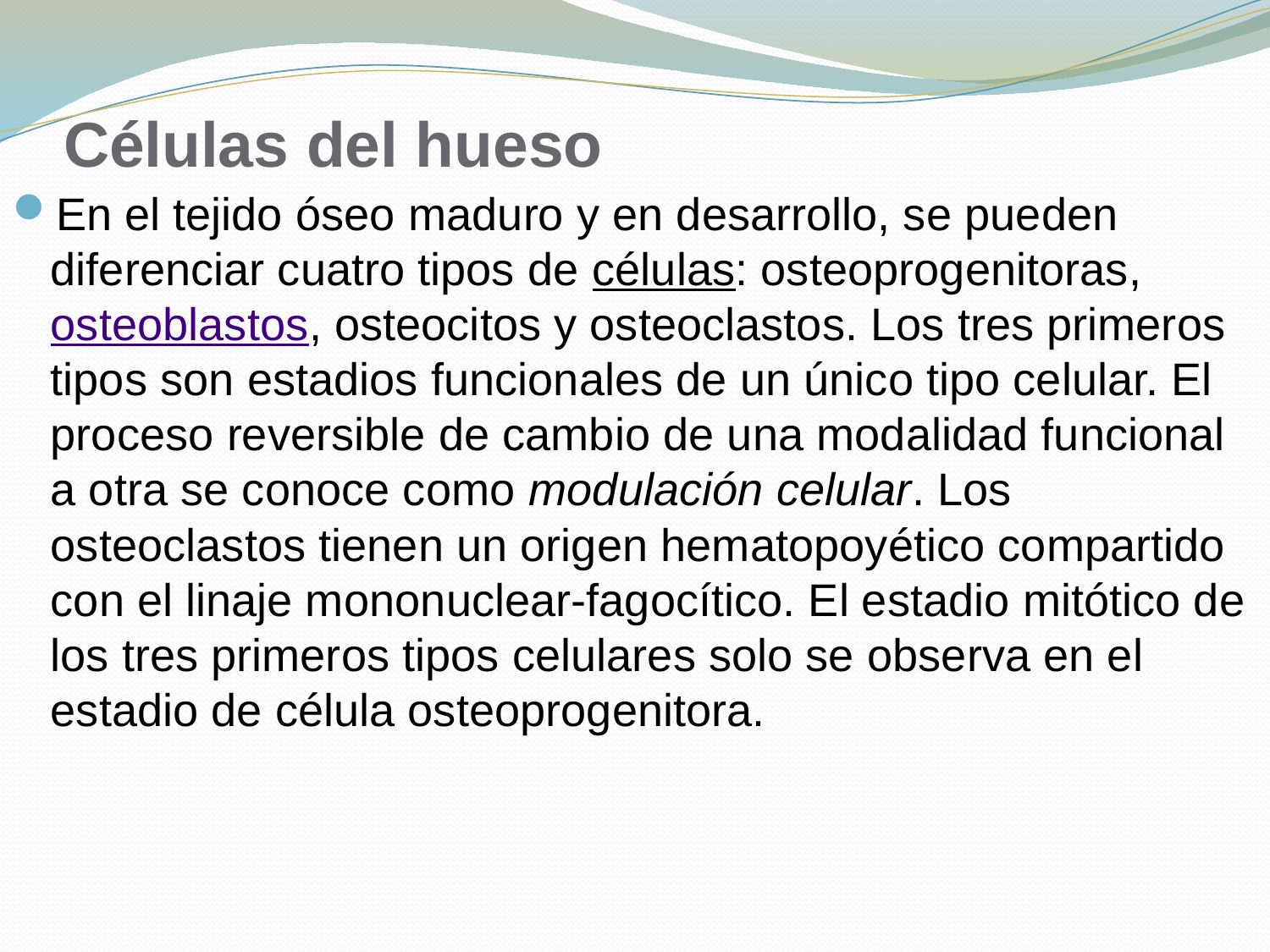

# Células del hueso
En el tejido óseo maduro y en desarrollo, se pueden diferenciar cuatro tipos de células: osteoprogenitoras, osteoblastos, osteocitos y osteoclastos. Los tres primeros tipos son estadios funcionales de un único tipo celular. El proceso reversible de cambio de una modalidad funcional a otra se conoce como modulación celular. Los osteoclastos tienen un origen hematopoyético compartido con el linaje mononuclear-fagocítico. El estadio mitótico de los tres primeros tipos celulares solo se observa en el estadio de célula osteoprogenitora.